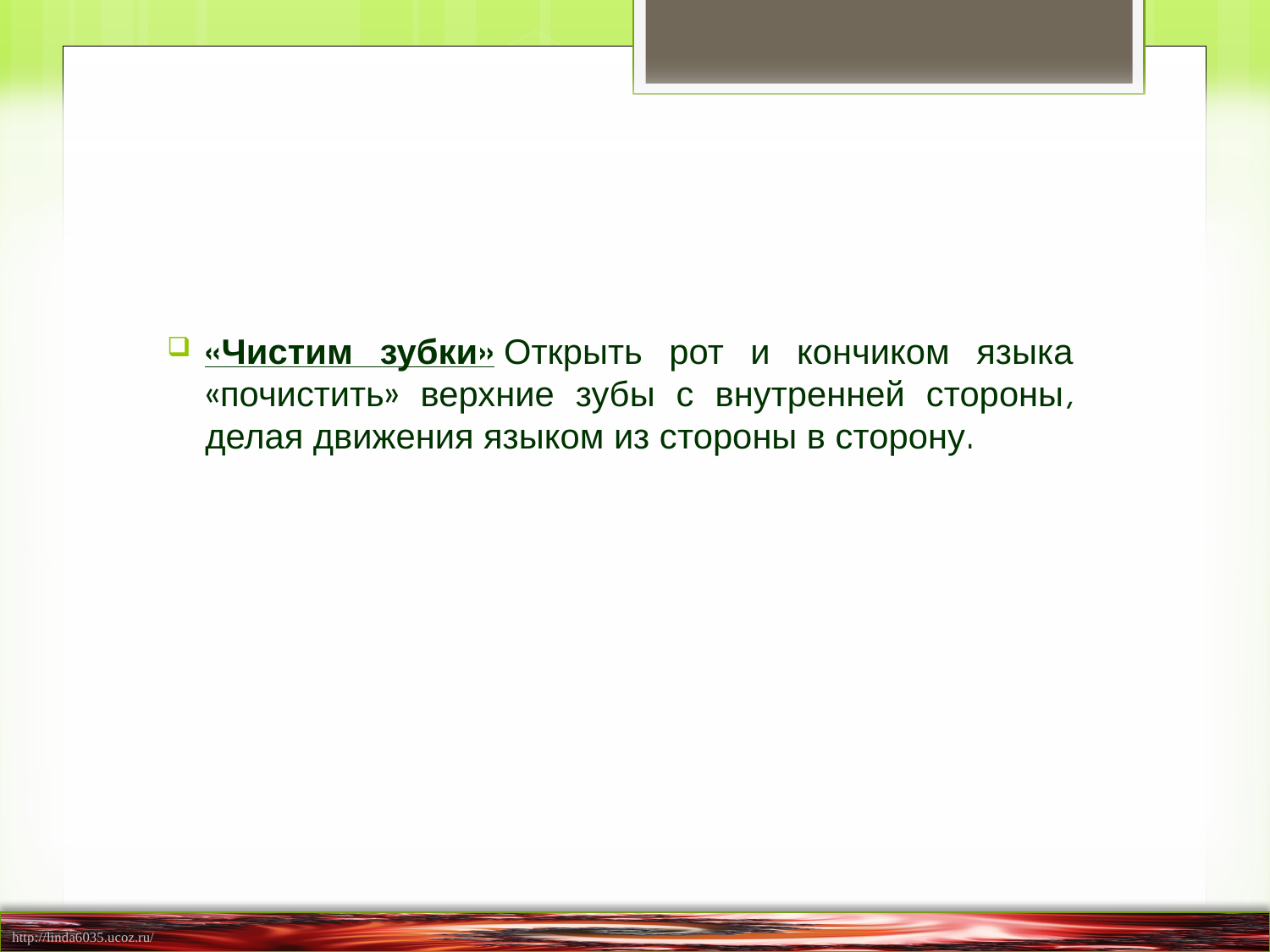

«Чистим зубки» Открыть рот и кончиком языка «почистить» верхние зубы с внутренней стороны, делая движения языком из стороны в сторону.